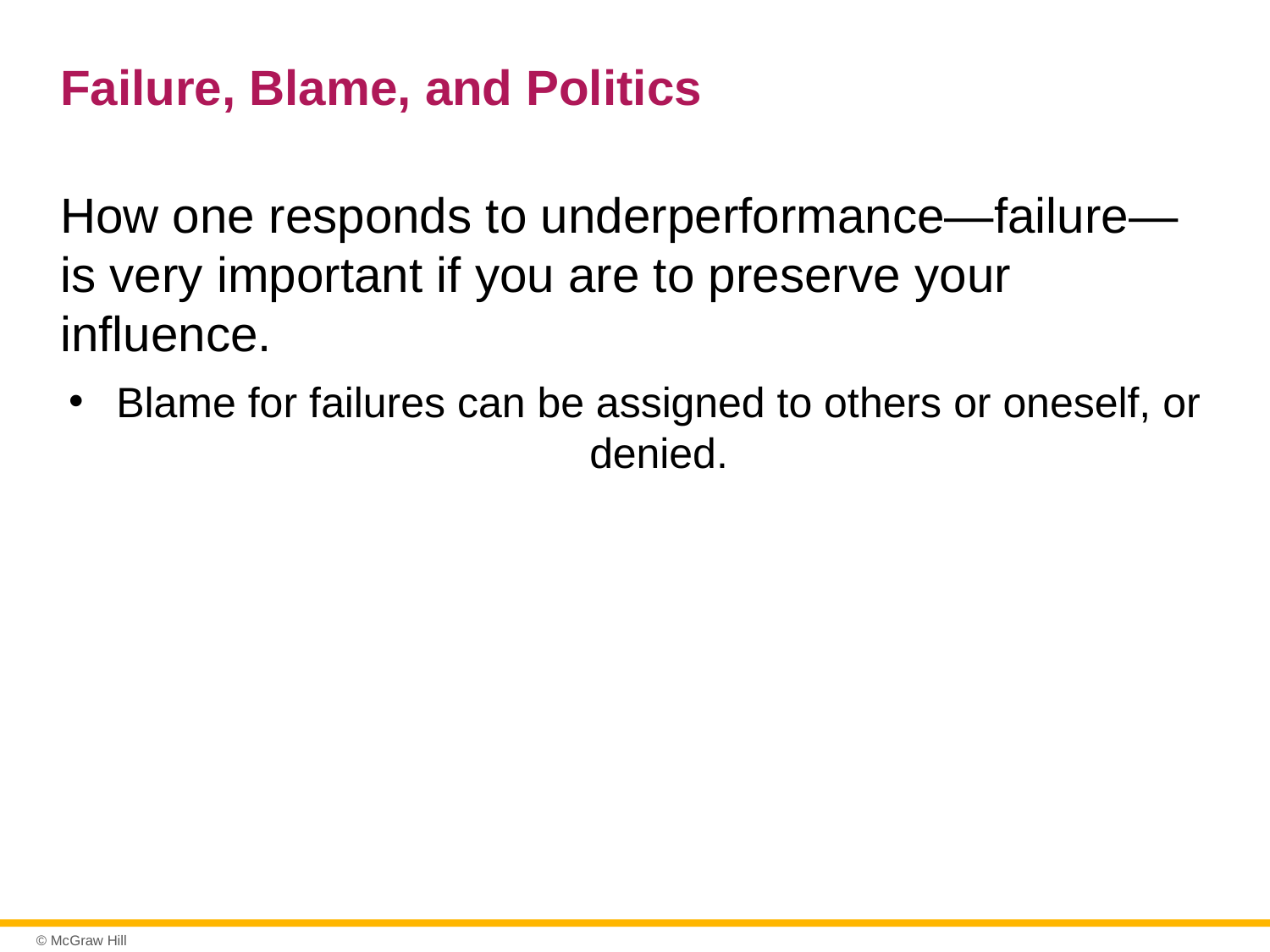

# Failure, Blame, and Politics
How one responds to underperformance—failure—is very important if you are to preserve your influence.
Blame for failures can be assigned to others or oneself, or denied.